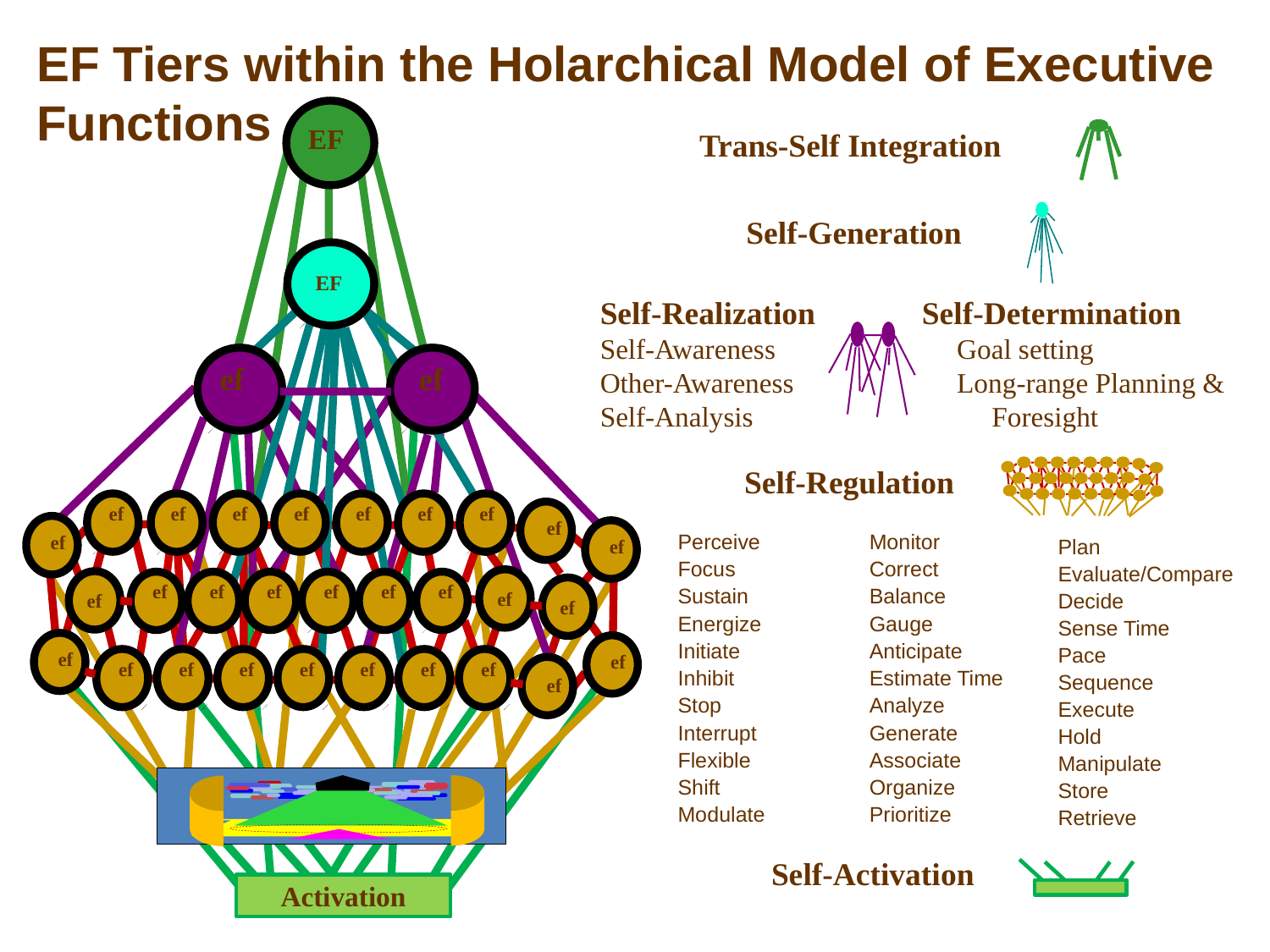

EF Tiers within the Holarchical Model of Executive Functions

EF

EF

ef

ef

ef
ef
ef
ef
ef
ef
ef
ef
ef
ef
ef
ef
ef
ef
ef
ef
ef
ef
ef
ef

ef

ef

ef

ef

ef

ef

ef
ef

ef

Activation

Trans-Self Integration

Self-Generation
Self-Realization
Self-Awareness
Other-Awareness
Self-Analysis
Self-Determination
     Goal setting
     Long-range Planning &
          Foresight

Self-Regulation

Perceive
Focus
Sustain
Energize
Initiate
Inhibit
Stop
Interrupt
Flexible
Shift
Modulate
Monitor
Correct
Balance
Gauge
Anticipate
Estimate Time
Analyze
Generate
Associate
Organize
Prioritize
Plan
Evaluate/Compare
Decide
Sense Time
Pace
Sequence
Execute
Hold
Manipulate
Store
Retrieve
Self-Activation